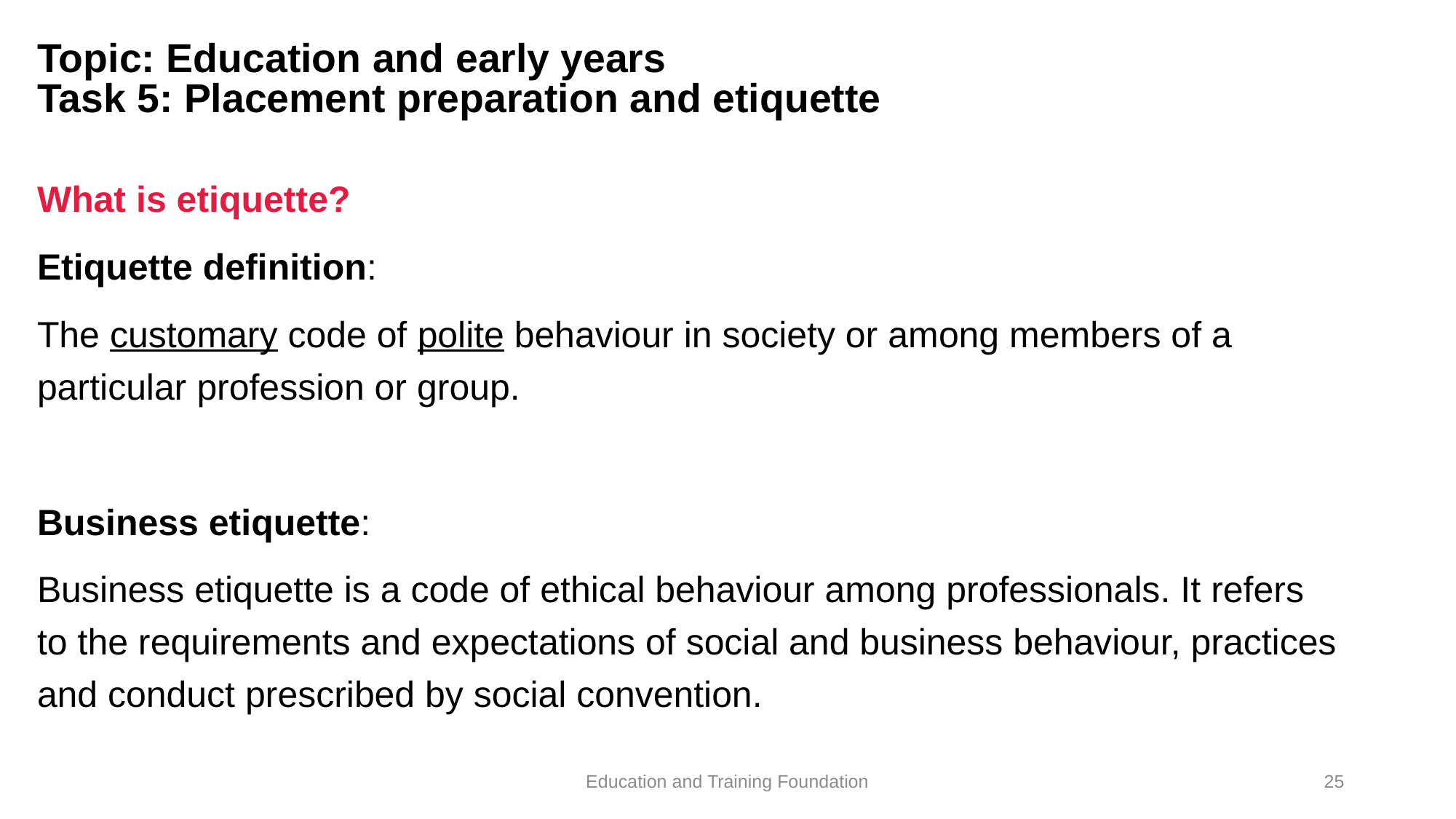

# Topic: Education and early years Task 5: Placement preparation and etiquette
What is etiquette?
Etiquette definition:
The customary code of polite behaviour in society or among members of a particular profession or group.

Business etiquette:
Business etiquette is a code of ethical behaviour among professionals. It refers to the requirements and expectations of social and business behaviour, practices and conduct prescribed by social convention.

Education and Training Foundation
25